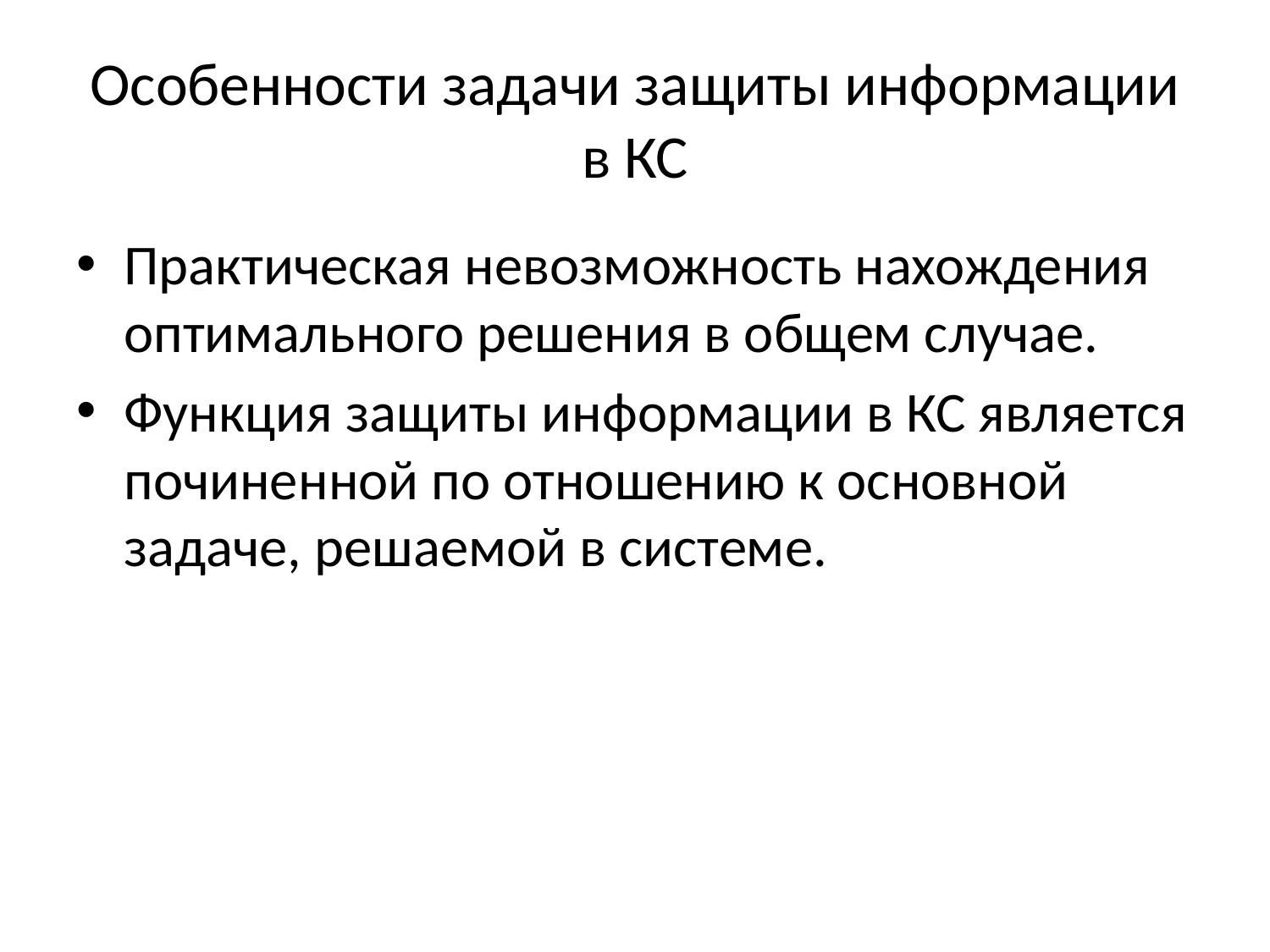

# Особенности задачи защиты информации в КС
Практическая невозможность нахождения оптимального решения в общем случае.
Функция защиты информации в КС является починенной по отношению к основной задаче, решаемой в системе.